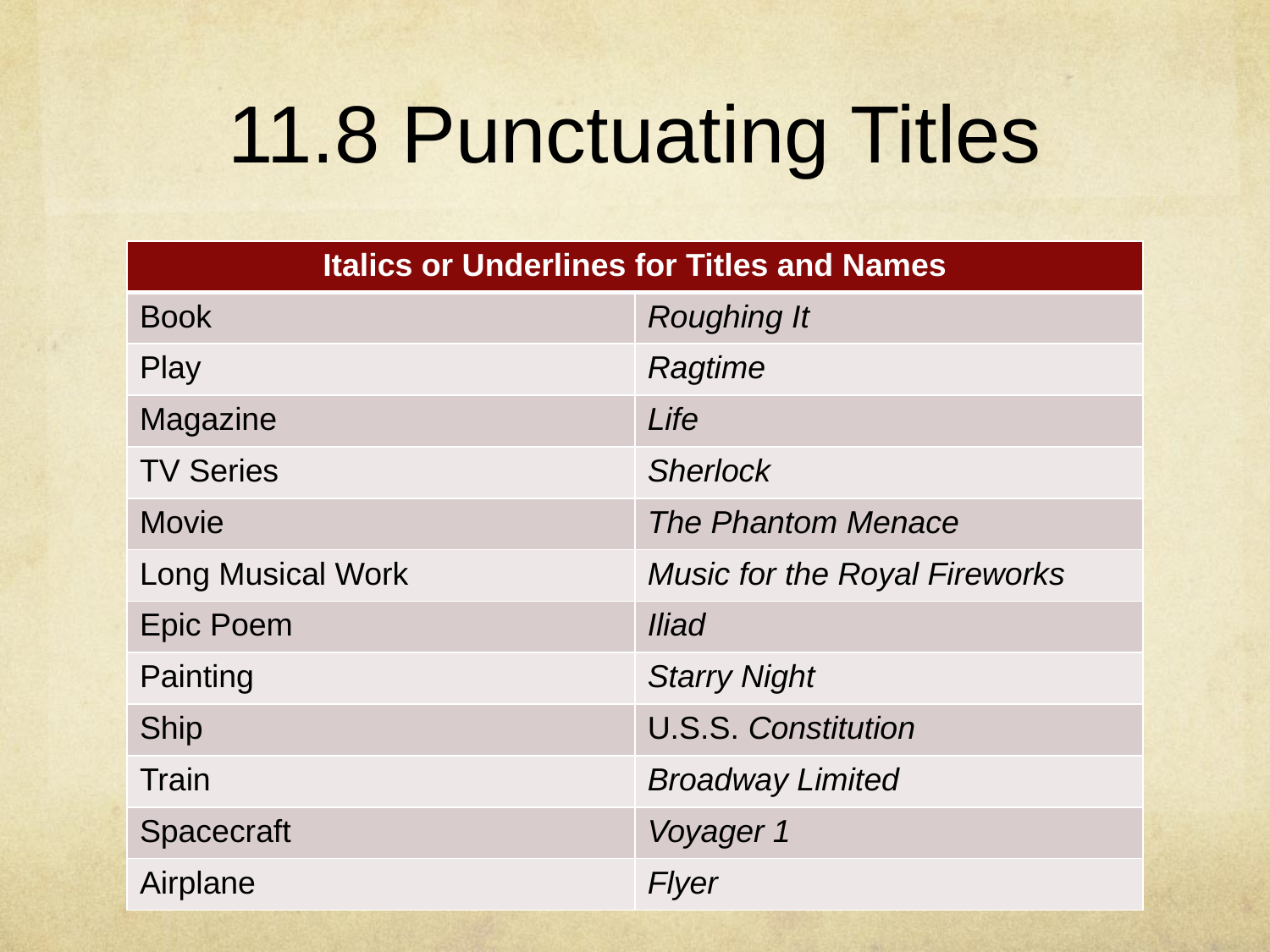

# 11.8 Punctuating Titles
| Italics or Underlines for Titles and Names |  |
| --- | --- |
| Book | Roughing It |
| Play | Ragtime |
| Magazine | Life |
| TV Series | Sherlock |
| Movie | The Phantom Menace |
| Long Musical Work | Music for the Royal Fireworks |
| Epic Poem | Iliad |
| Painting | Starry Night |
| Ship | U.S.S. Constitution |
| Train | Broadway Limited |
| Spacecraft | Voyager 1 |
| Airplane | Flyer |